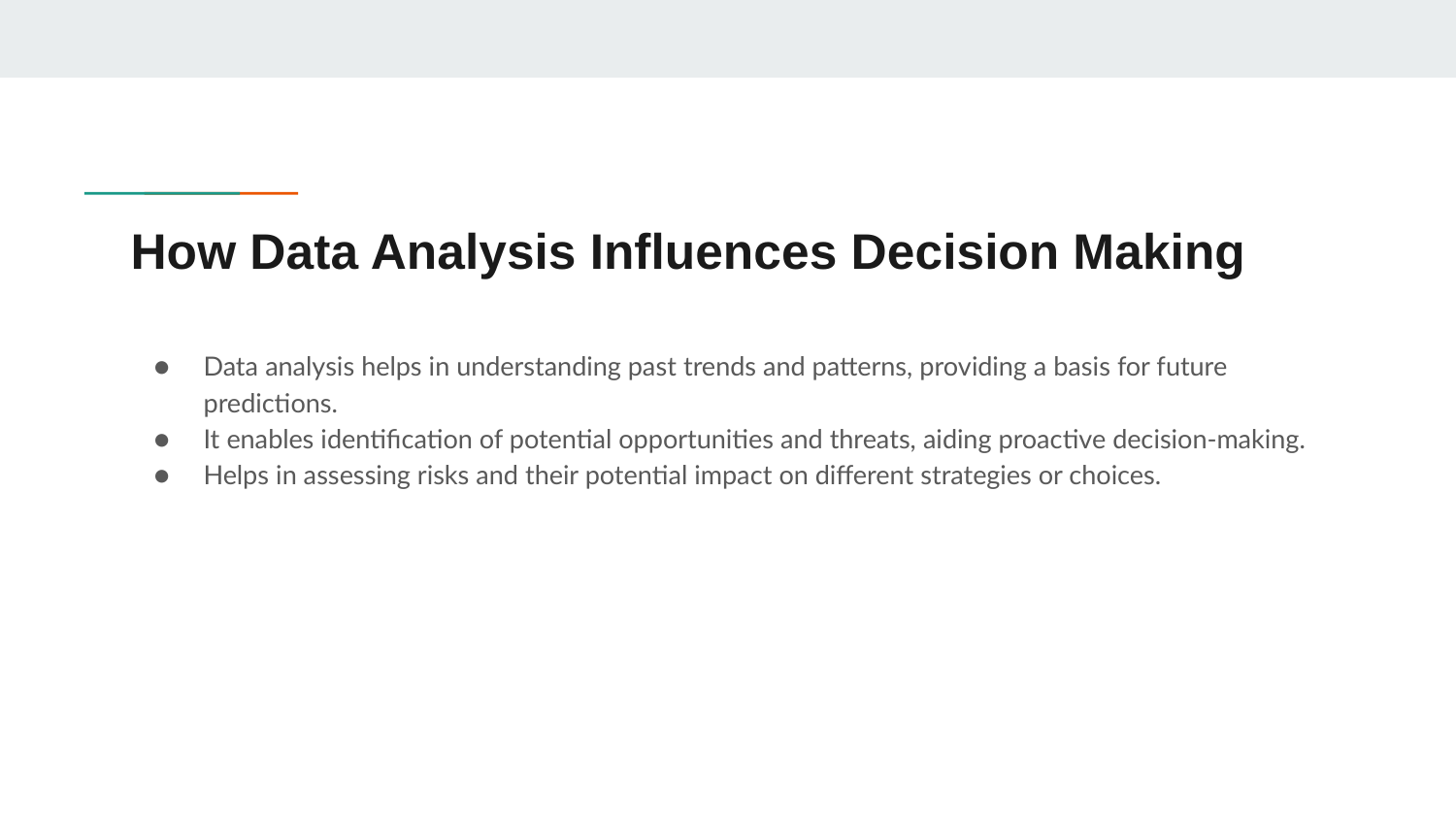

# How Data Analysis Influences Decision Making
Data analysis helps in understanding past trends and patterns, providing a basis for future predictions.
It enables identification of potential opportunities and threats, aiding proactive decision-making.
Helps in assessing risks and their potential impact on different strategies or choices.